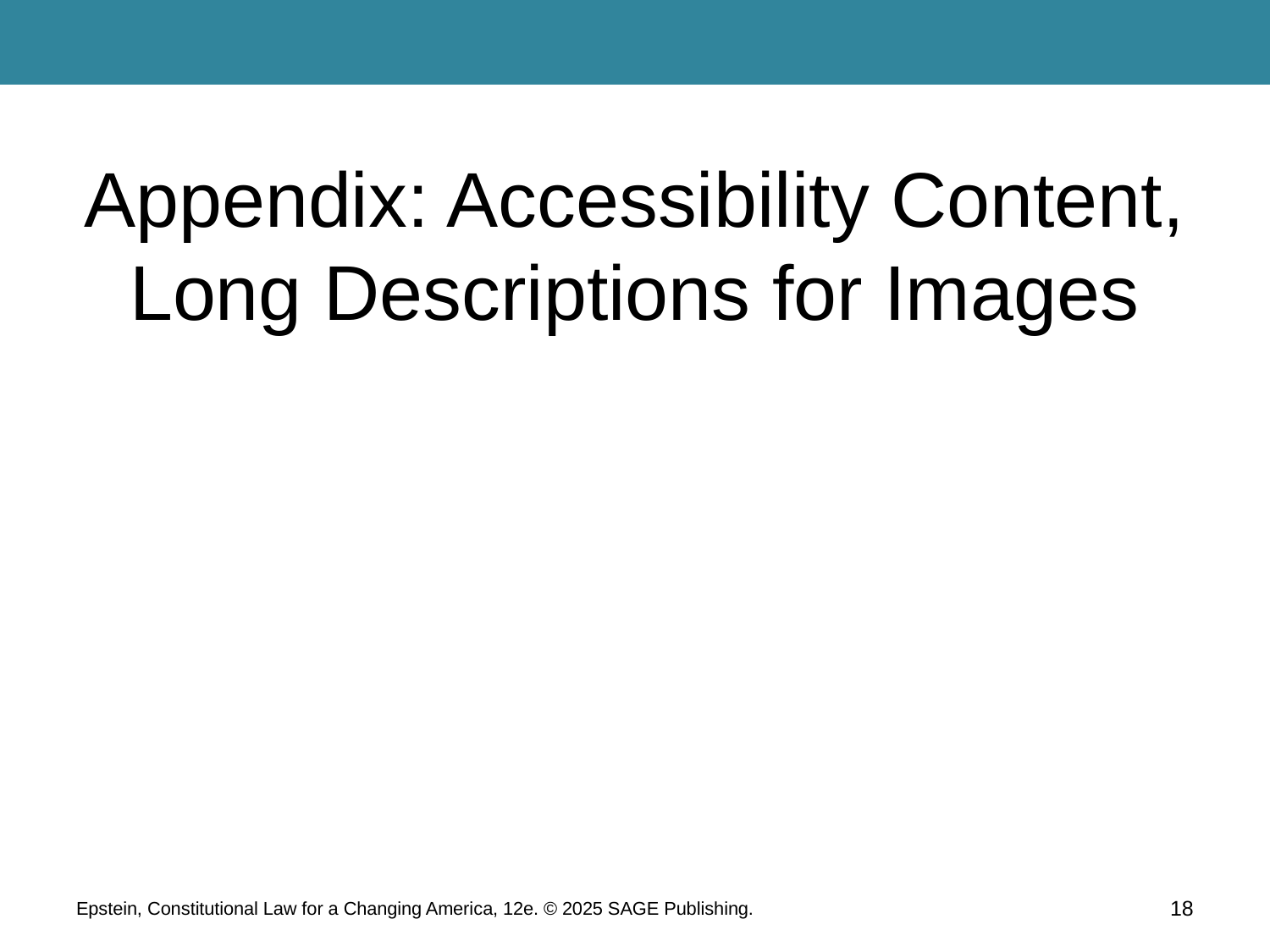

# Appendix: Accessibility Content, Long Descriptions for Images
Epstein, Constitutional Law for a Changing America, 12e. © 2025 SAGE Publishing.
18